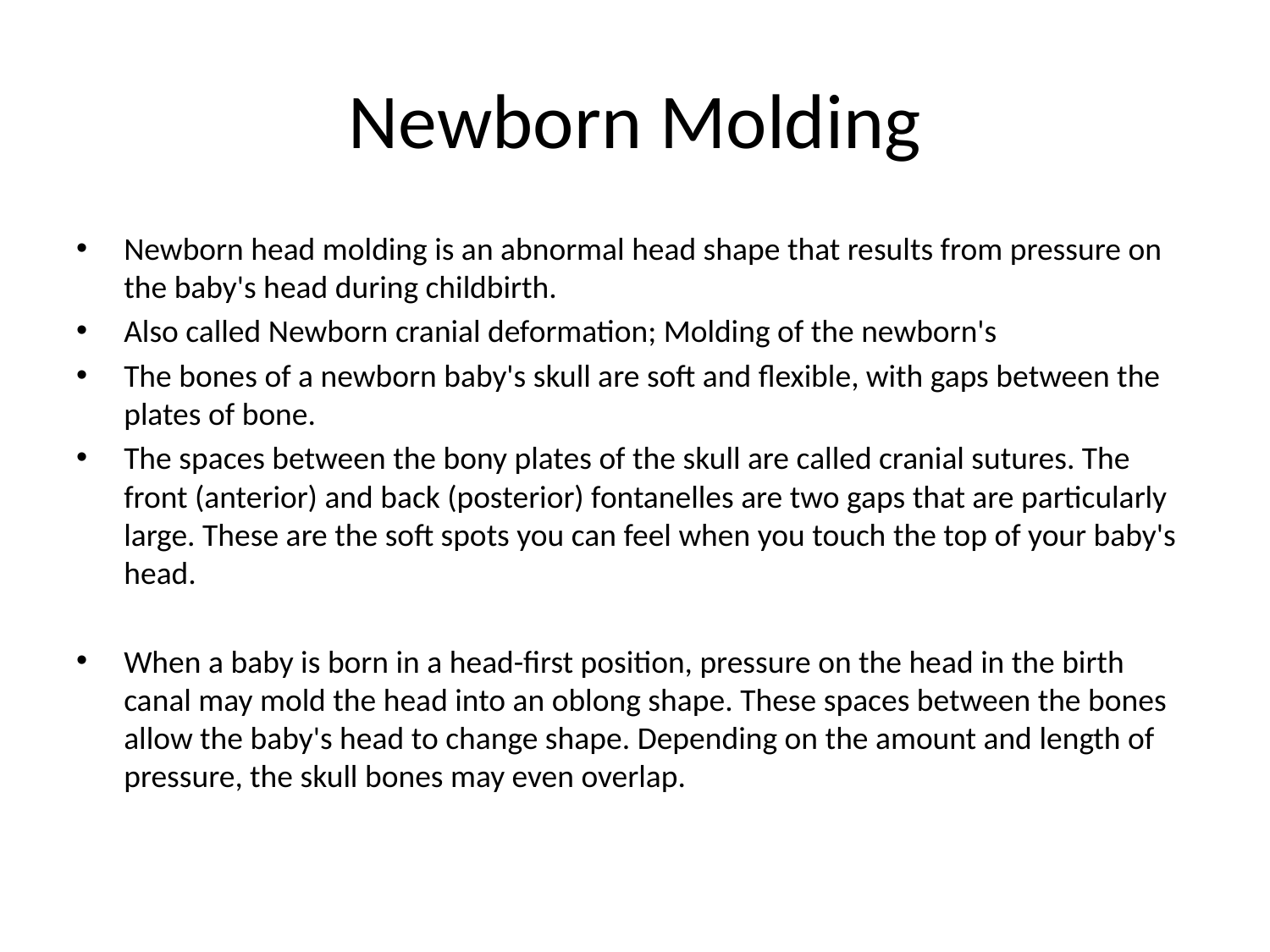

# Newborn Molding
Newborn head molding is an abnormal head shape that results from pressure on the baby's head during childbirth.
Also called Newborn cranial deformation; Molding of the newborn's
The bones of a newborn baby's skull are soft and flexible, with gaps between the plates of bone.
The spaces between the bony plates of the skull are called cranial sutures. The front (anterior) and back (posterior) fontanelles are two gaps that are particularly large. These are the soft spots you can feel when you touch the top of your baby's head.

When a baby is born in a head-first position, pressure on the head in the birth canal may mold the head into an oblong shape. These spaces between the bones allow the baby's head to change shape. Depending on the amount and length of pressure, the skull bones may even overlap.